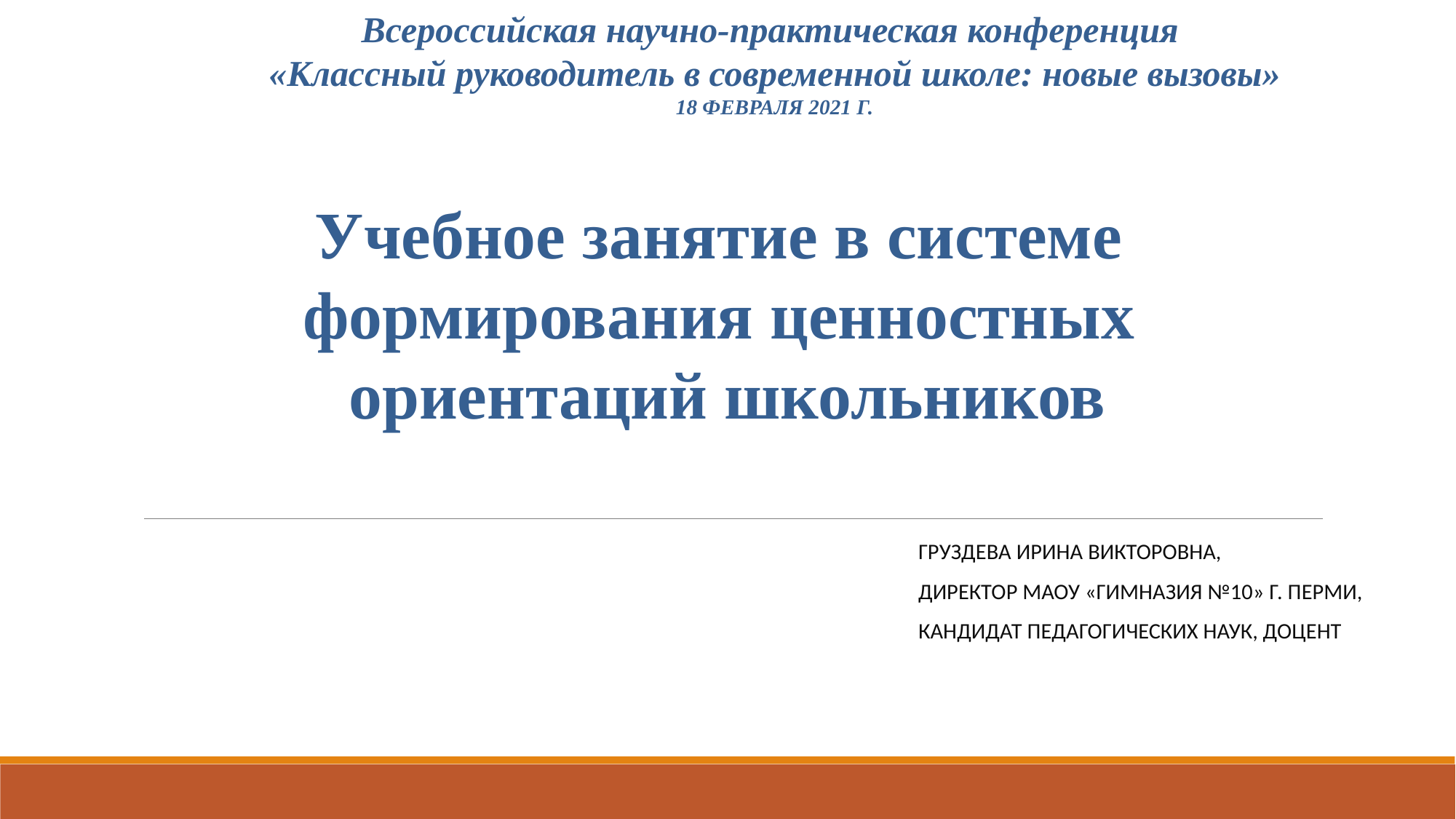

Всероссийская научно-практическая конференция
«Классный руководитель в современной школе: новые вызовы»
18 ФЕВРАЛЯ 2021 Г.

#
Учебное занятие в системе
формирования ценностных
ориентаций школьников
Груздева Ирина Викторовна,
директор МАОУ «Гимназия №10» г. Перми,
кандидат педагогических наук, доцент